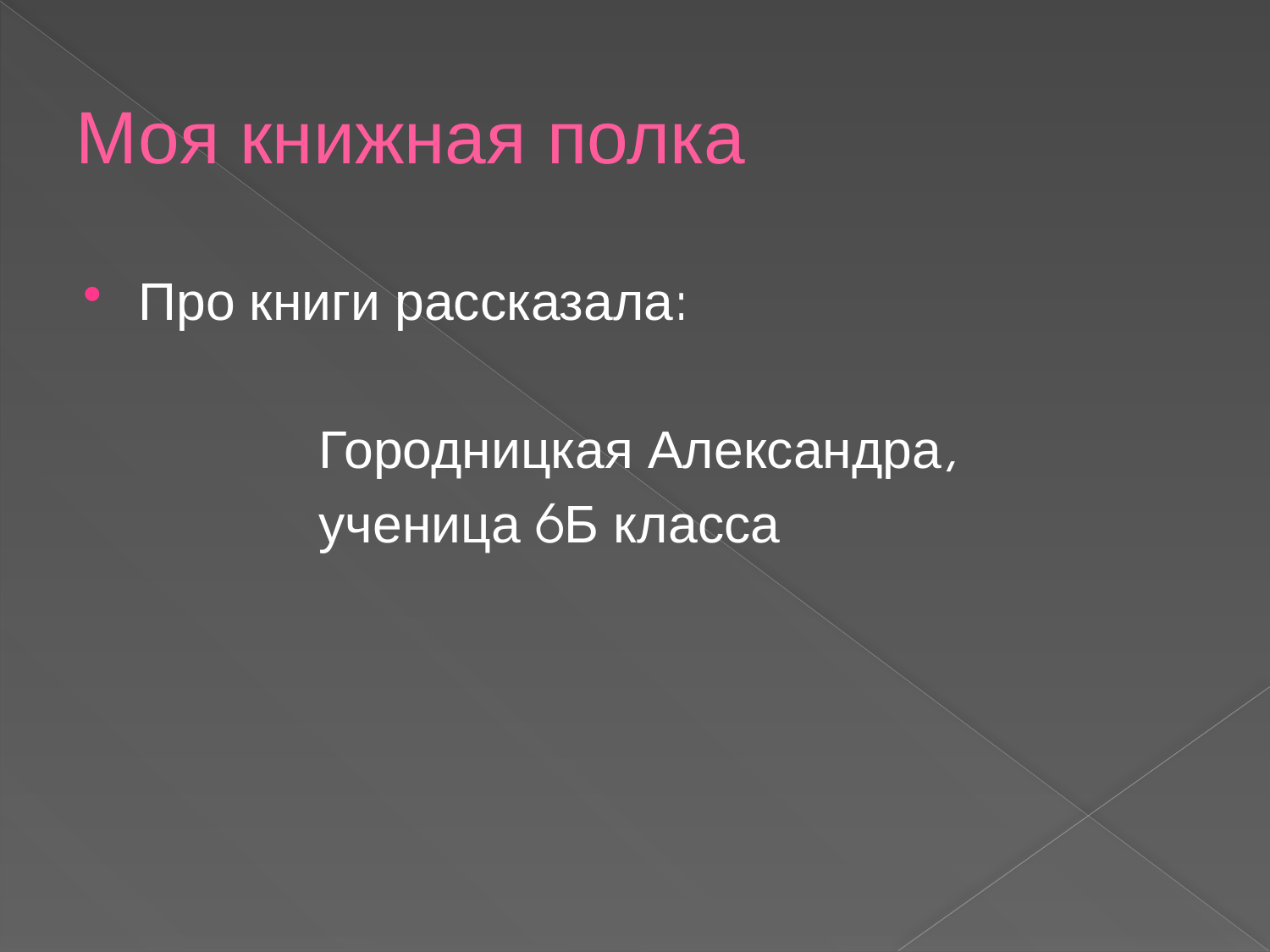

# Моя книжная полка
Про книги рассказала:

                Городницкая Александра,
                ученица 6Б класса